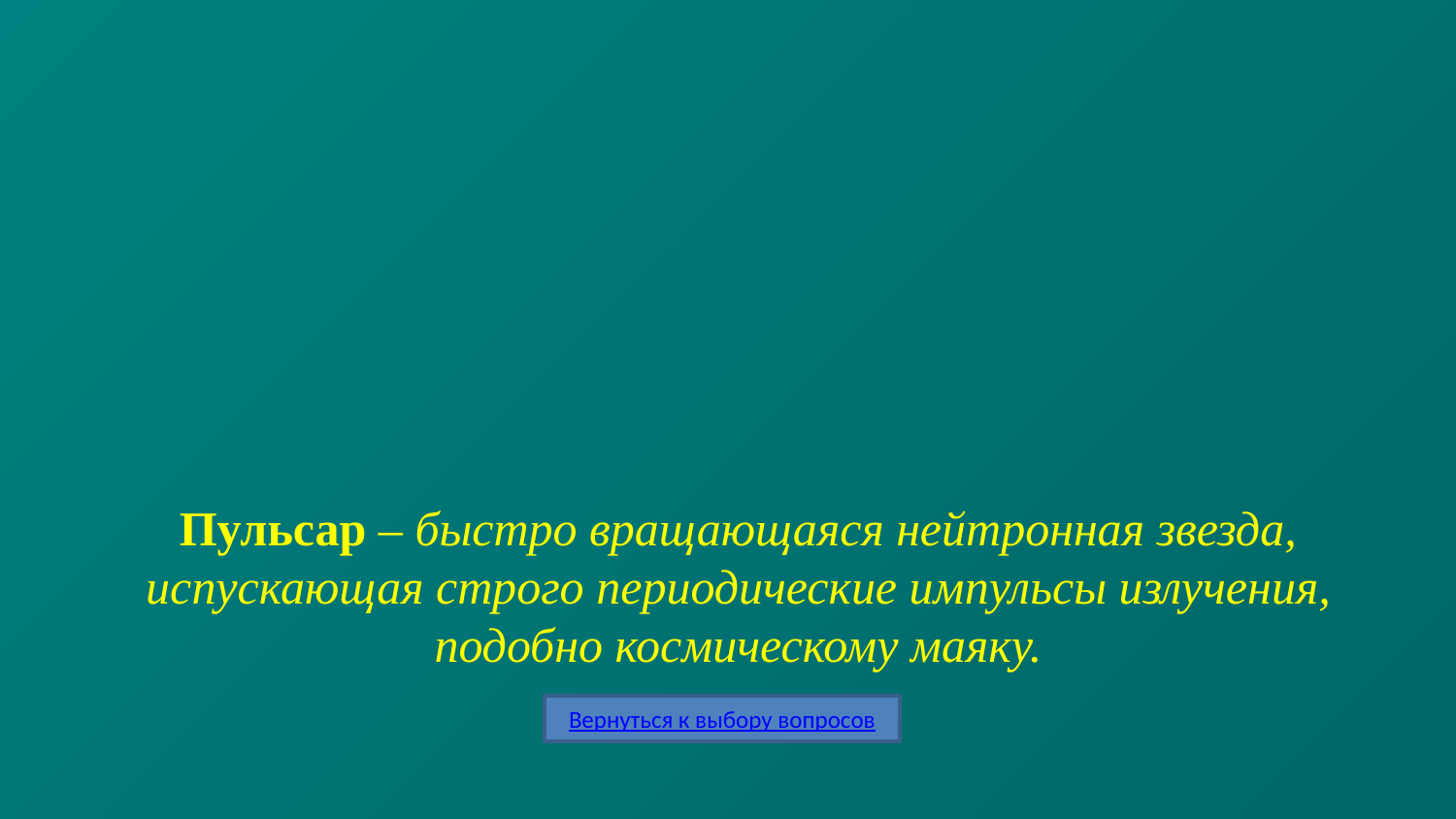

# Пульсар – быстро вращающаяся нейтронная звезда, испускающая строго периодические импульсы излучения, подобно космическому маяку.